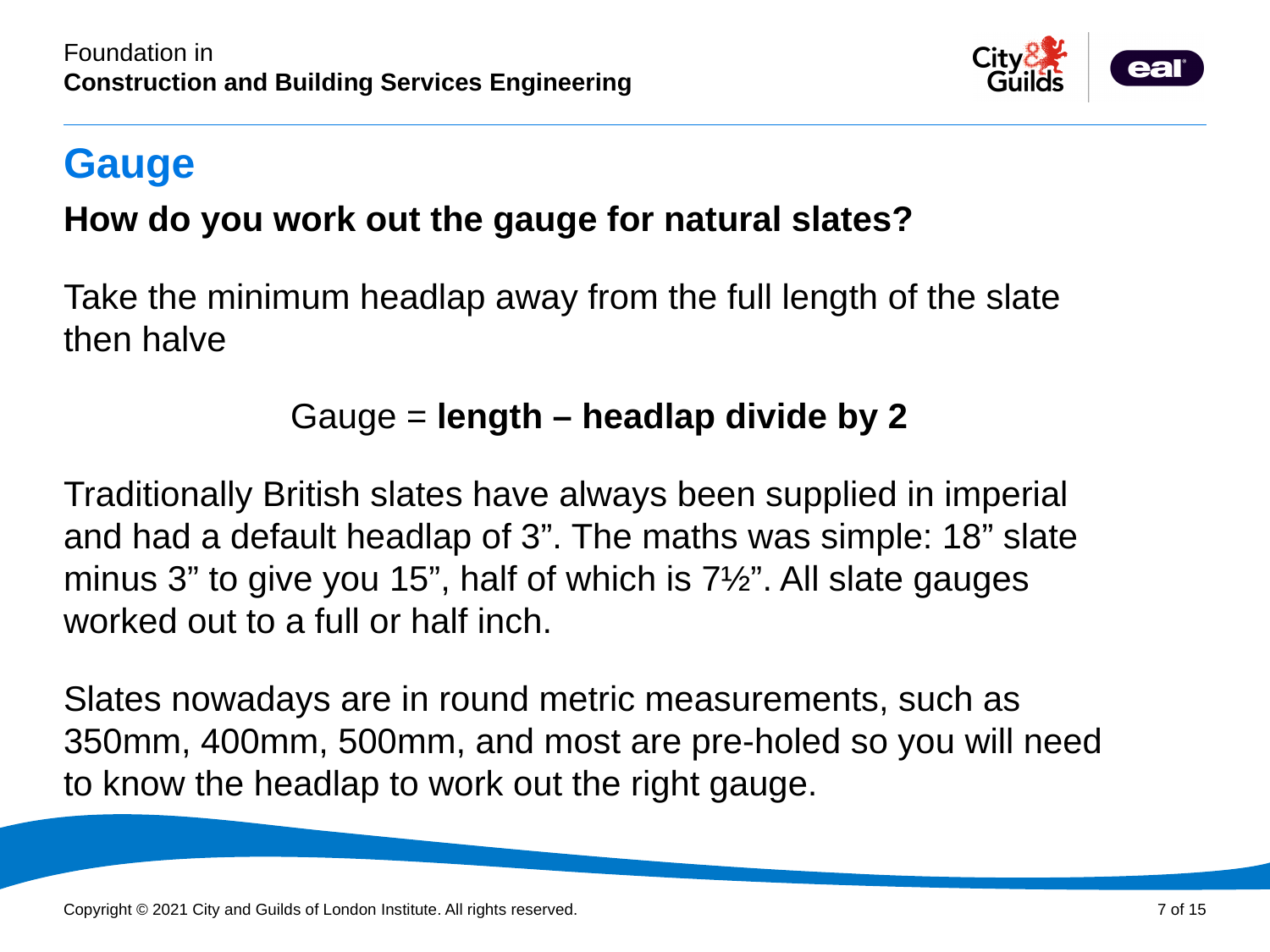

# Gauge
How do you work out the gauge for natural slates?
Take the minimum headlap away from the full length of the slate then halve
Gauge = length – headlap divide by 2
Traditionally British slates have always been supplied in imperial and had a default headlap of 3”. The maths was simple: 18” slate minus 3” to give you 15”, half of which is 7½”. All slate gauges worked out to a full or half inch.
Slates nowadays are in round metric measurements, such as 350mm, 400mm, 500mm, and most are pre-holed so you will need to know the headlap to work out the right gauge.